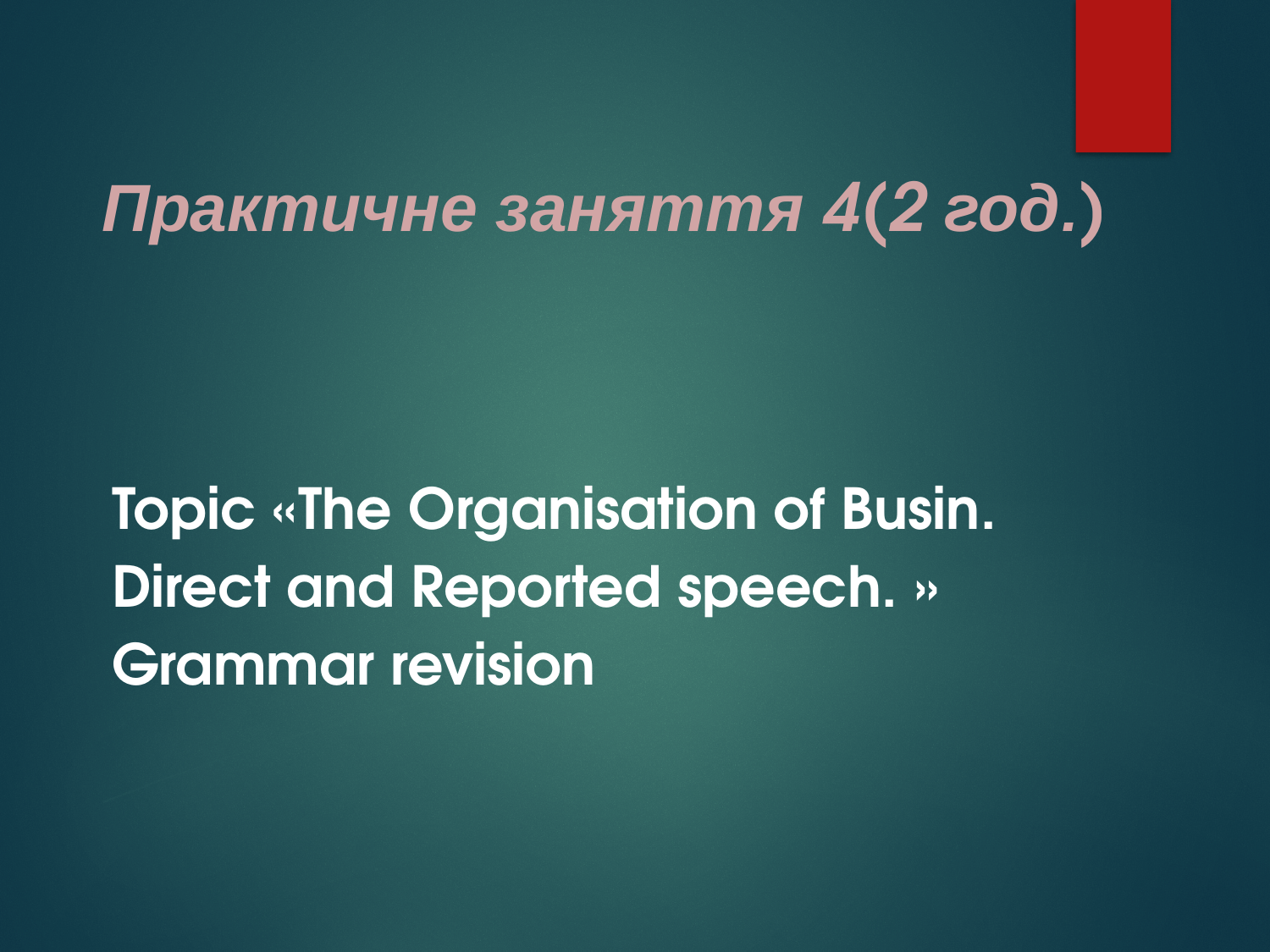

# Практичне заняття 4(2 год.)
Topic «The Organisation of Busin. Direct and Reported speech. »  Grammar revision